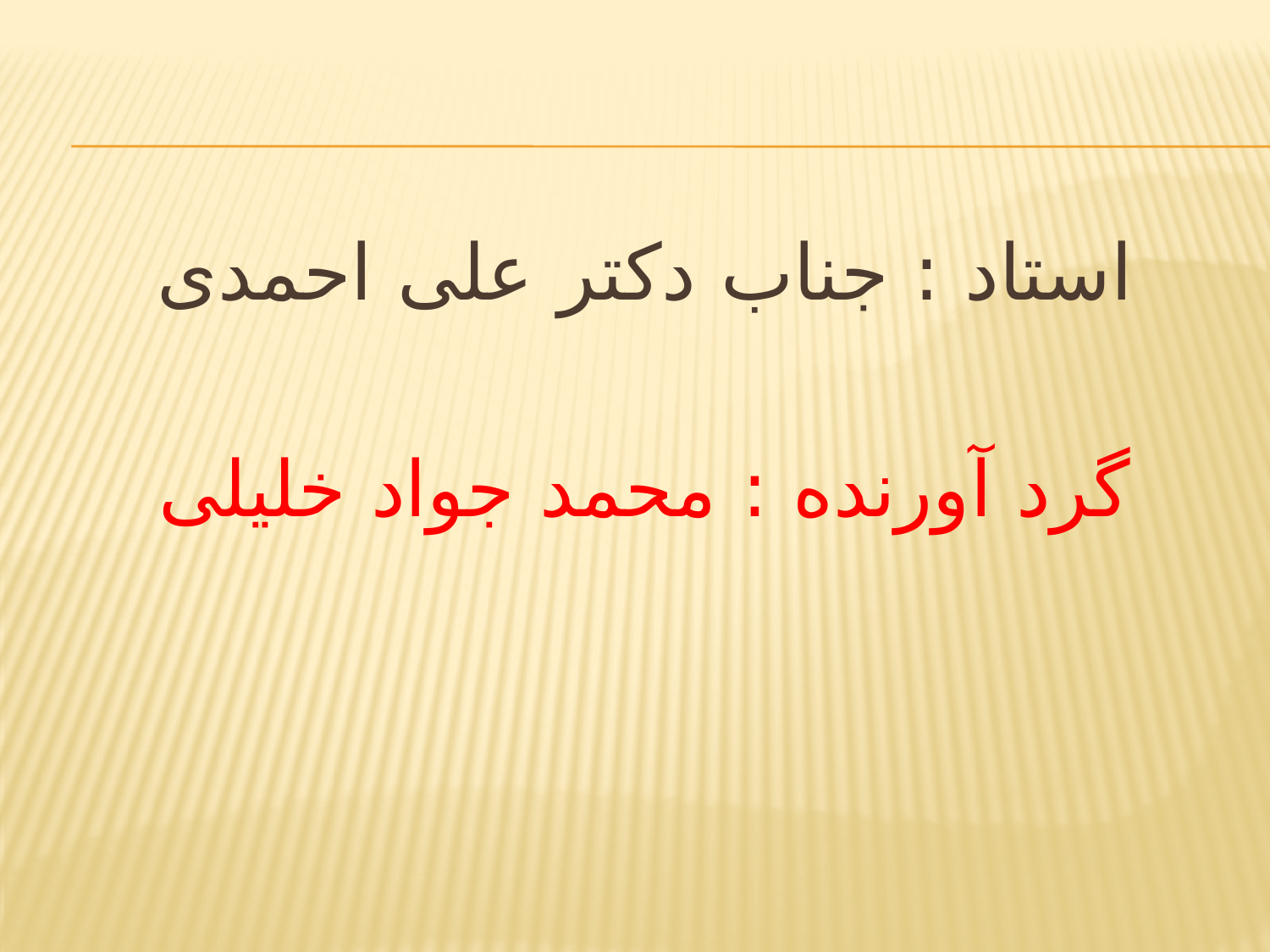

#
استاد : جناب دکتر علی احمدی

گرد آورنده : محمد جواد خلیلی